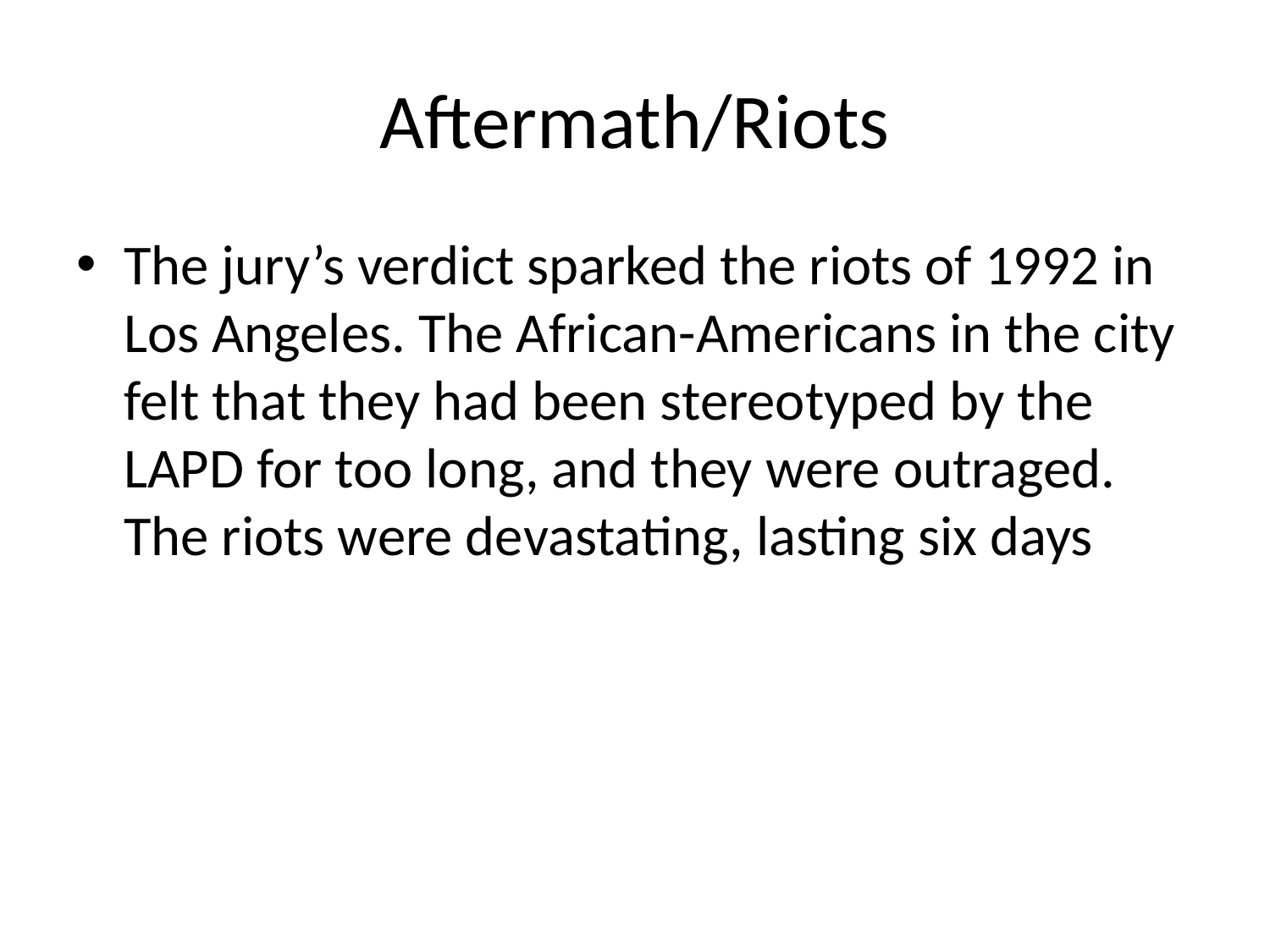

# Aftermath/Riots
The jury’s verdict sparked the riots of 1992 in Los Angeles. The African-Americans in the city felt that they had been stereotyped by the LAPD for too long, and they were outraged. The riots were devastating, lasting six days